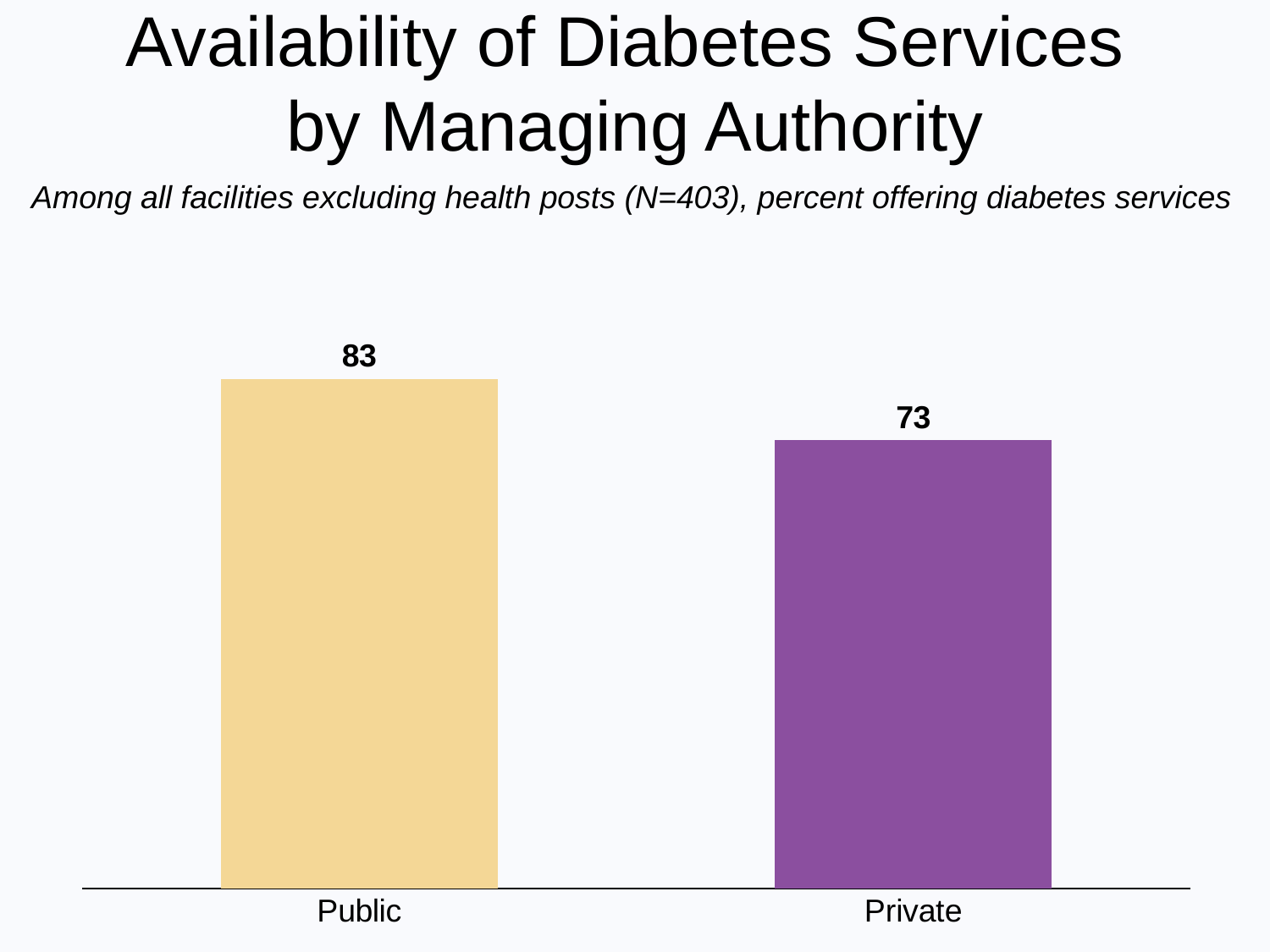

Availability of Diabetes Services
by Managing Authority
Among all facilities excluding health posts (N=403), percent offering diabetes services

### Chart

| Category |  |
|---|---|
| Public | 83.0 |
| Private | 73.0 |